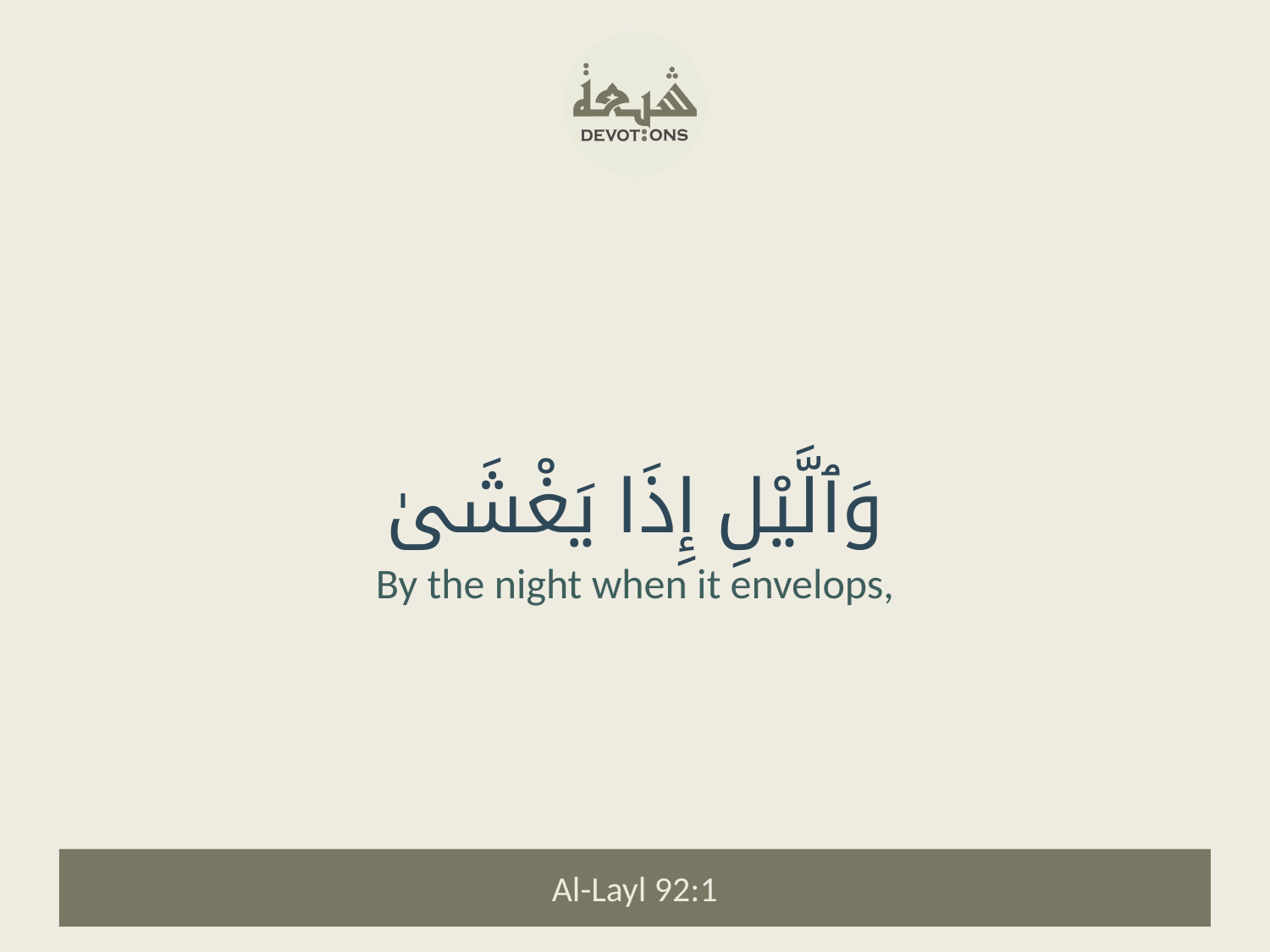

وَٱلَّيْلِ إِذَا يَغْشَىٰ
By the night when it envelops,
Al-Layl 92:1